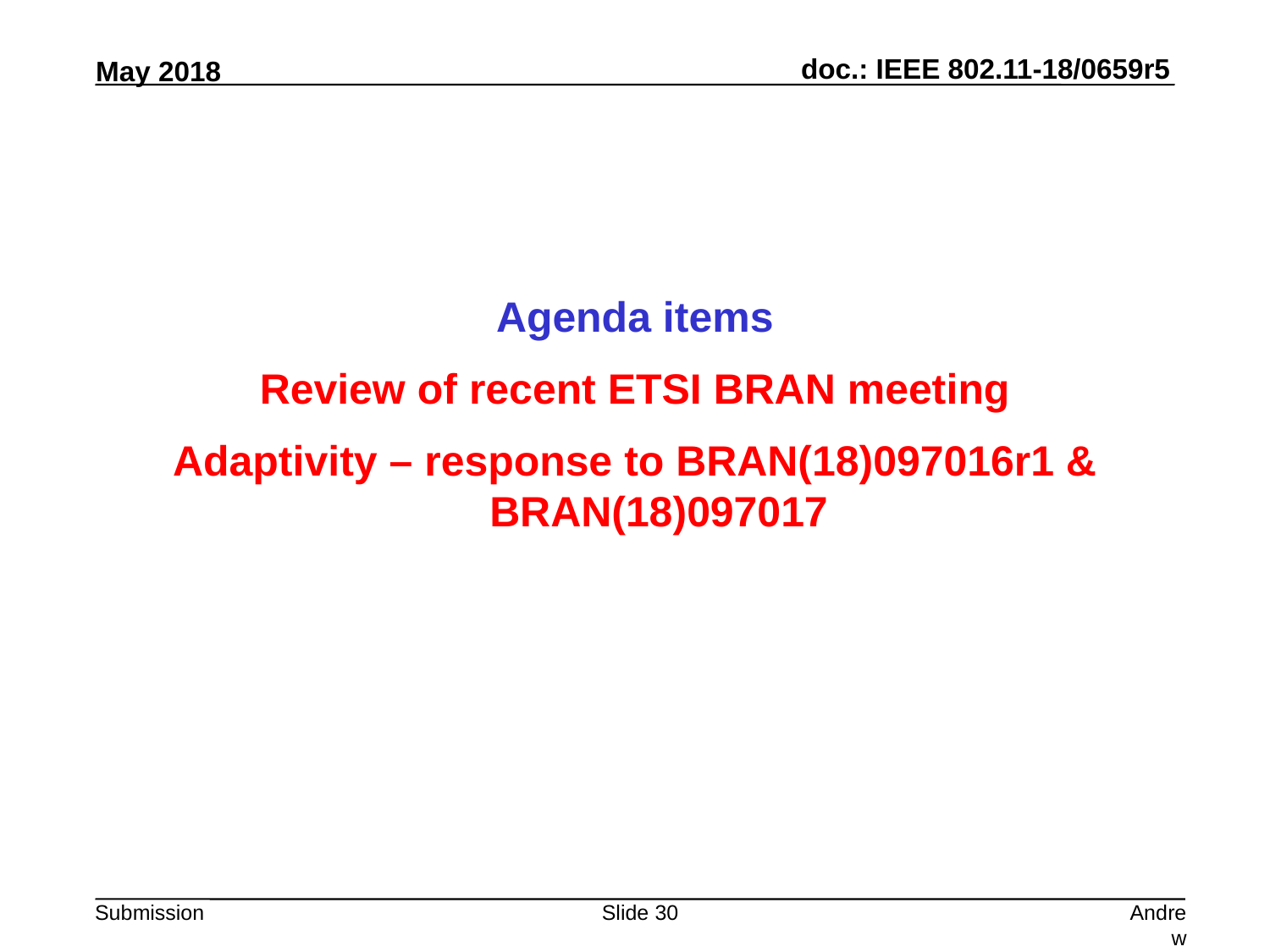

Agenda items
Review of recent ETSI BRAN meeting
Adaptivity – response to BRAN(18)097016r1 & BRAN(18)097017
Slide 30
Andrew Myles, Cisco